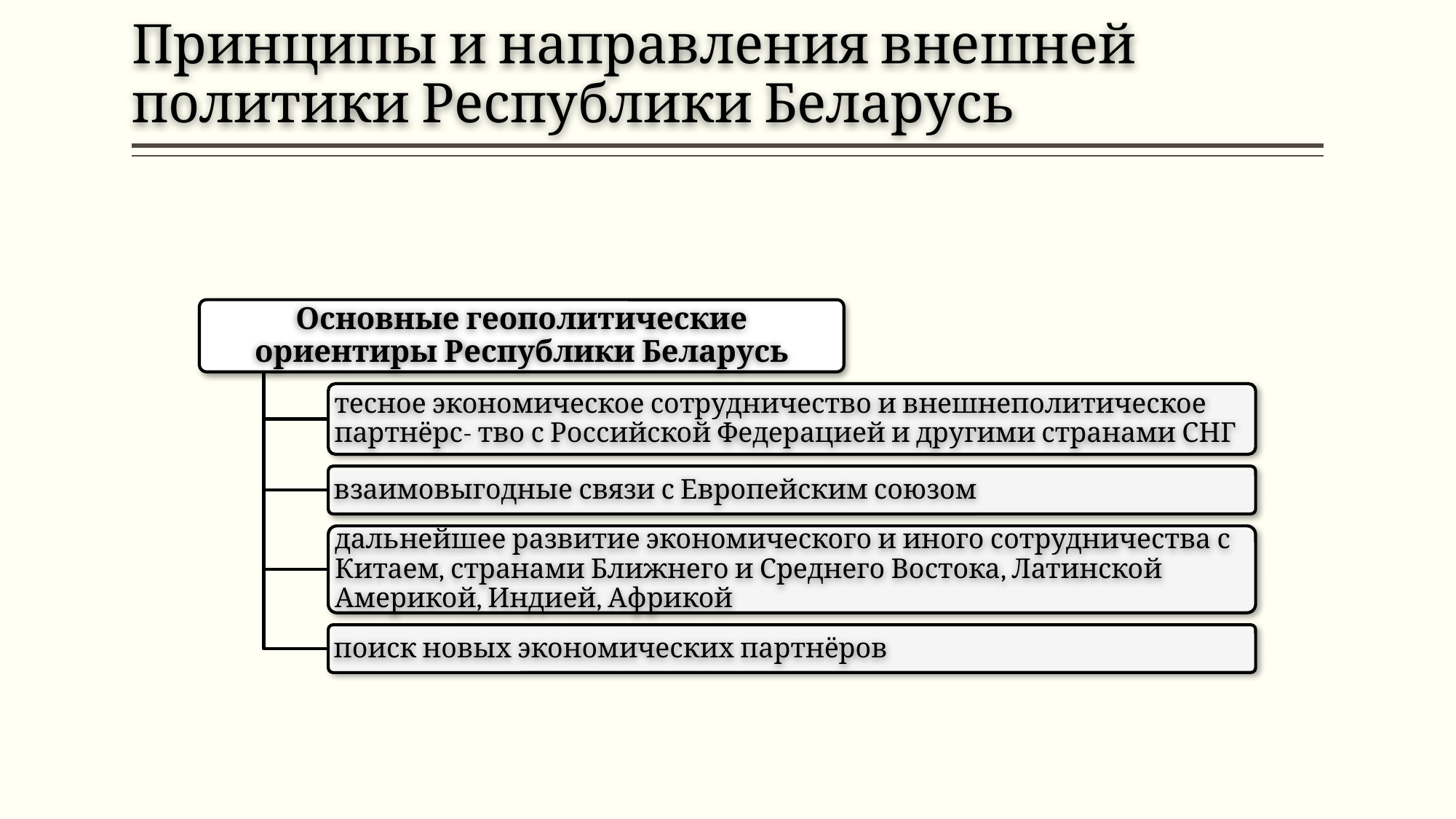

# Принципы и направления внешней политики Республики Беларусь

Основные геополитические ориентиры Республики Беларусь

тесное экономическое сотрудничество и внешнеполитическое партнёрс- тво с Российской Федерацией и другими странами СНГ

взаимовыгодные связи с Европейским союзом

дальнейшее развитие экономического и иного сотрудничества с Китаем, странами Ближнего и Среднего Востока, Латинской Америкой, Индией, Африкой

поиск новых экономических партнёров